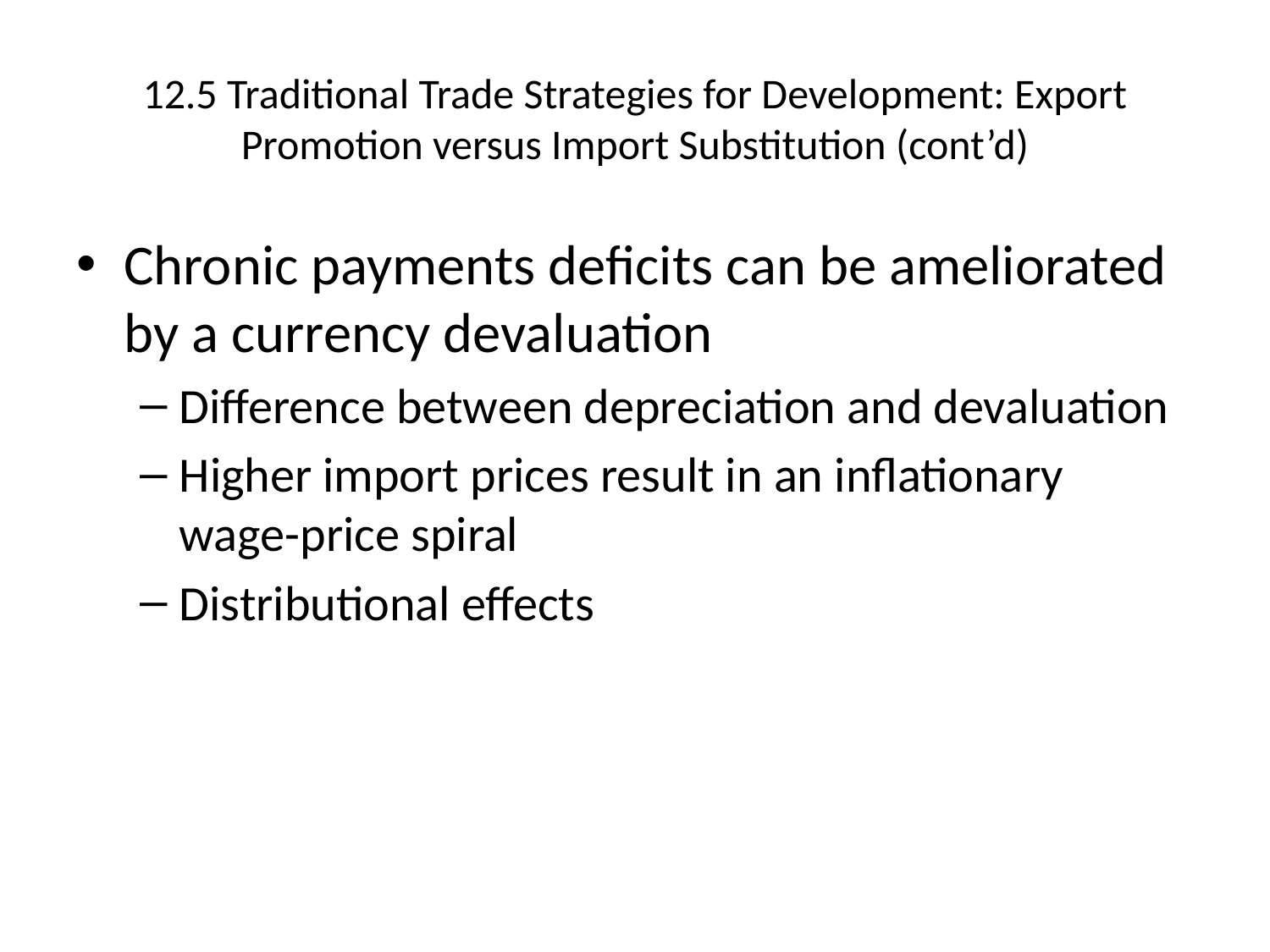

12.5 Traditional Trade Strategies for Development: Export Promotion versus Import Substitution (cont’d)
Chronic payments deficits can be ameliorated by a currency devaluation
Difference between depreciation and devaluation
Higher import prices result in an inflationary wage-price spiral
Distributional effects